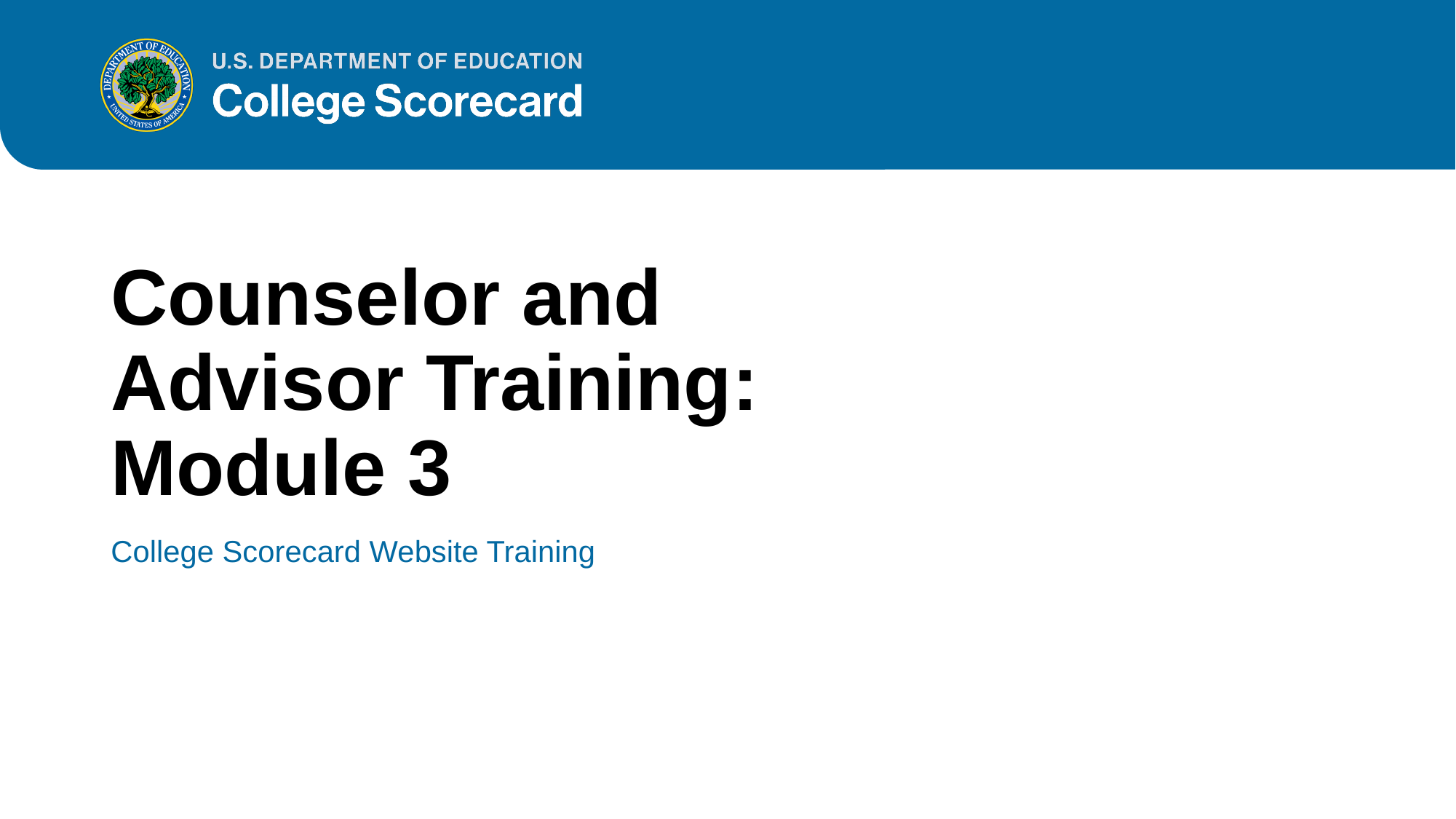

# Counselor and Advisor Training: Module 3
College Scorecard Website Training